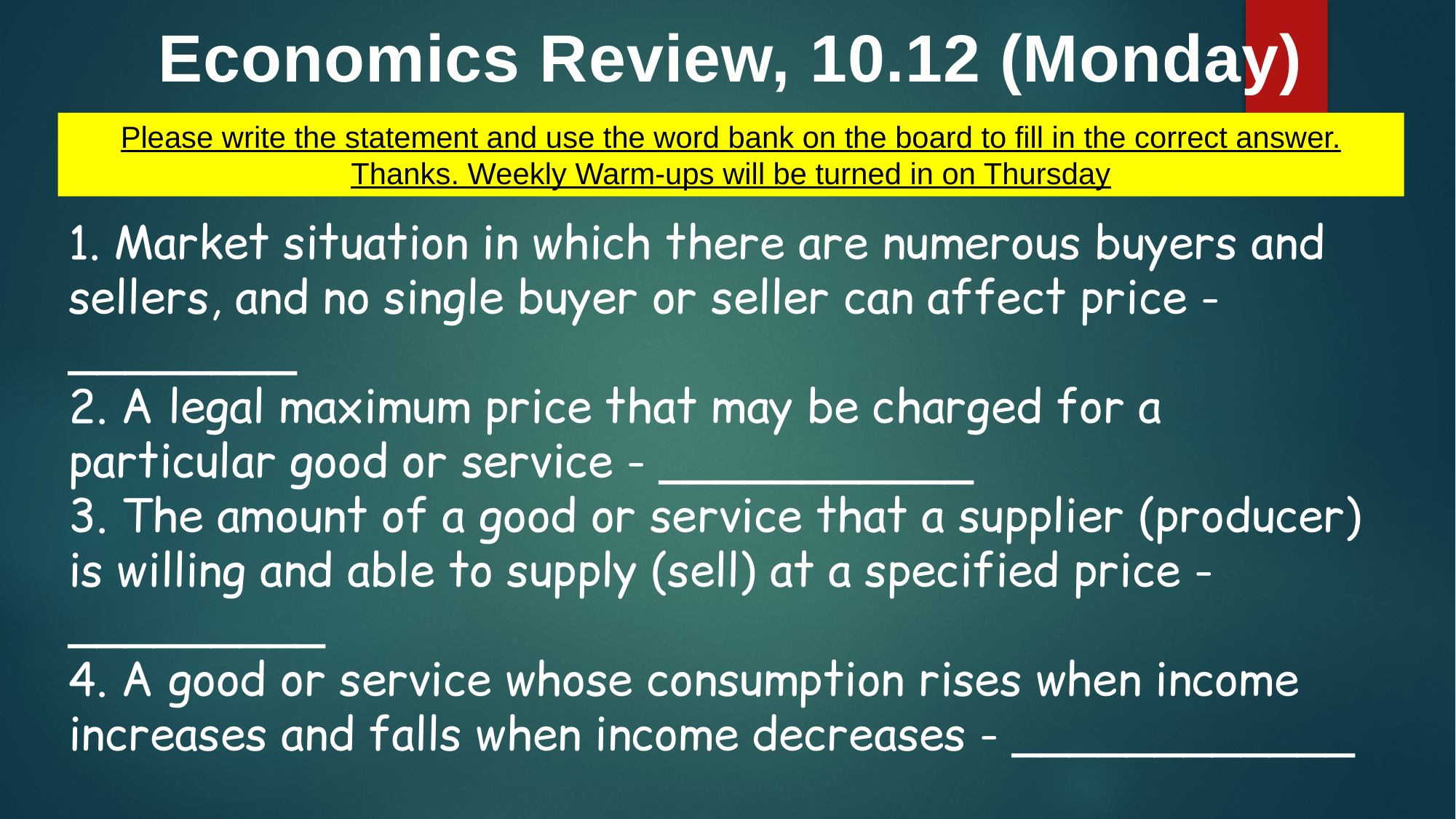

Economics Review, 10.12 (Monday)
Please write the statement and use the word bank on the board to fill in the correct answer. Thanks. Weekly Warm-ups will be turned in on Thursday
 Market situation in which there are numerous buyers and sellers, and no single buyer or seller can affect price - ________
 A legal maximum price that may be charged for a particular good or service - ___________
 The amount of a good or service that a supplier (producer) is willing and able to supply (sell) at a specified price - _________
 A good or service whose consumption rises when income increases and falls when income decreases - ____________